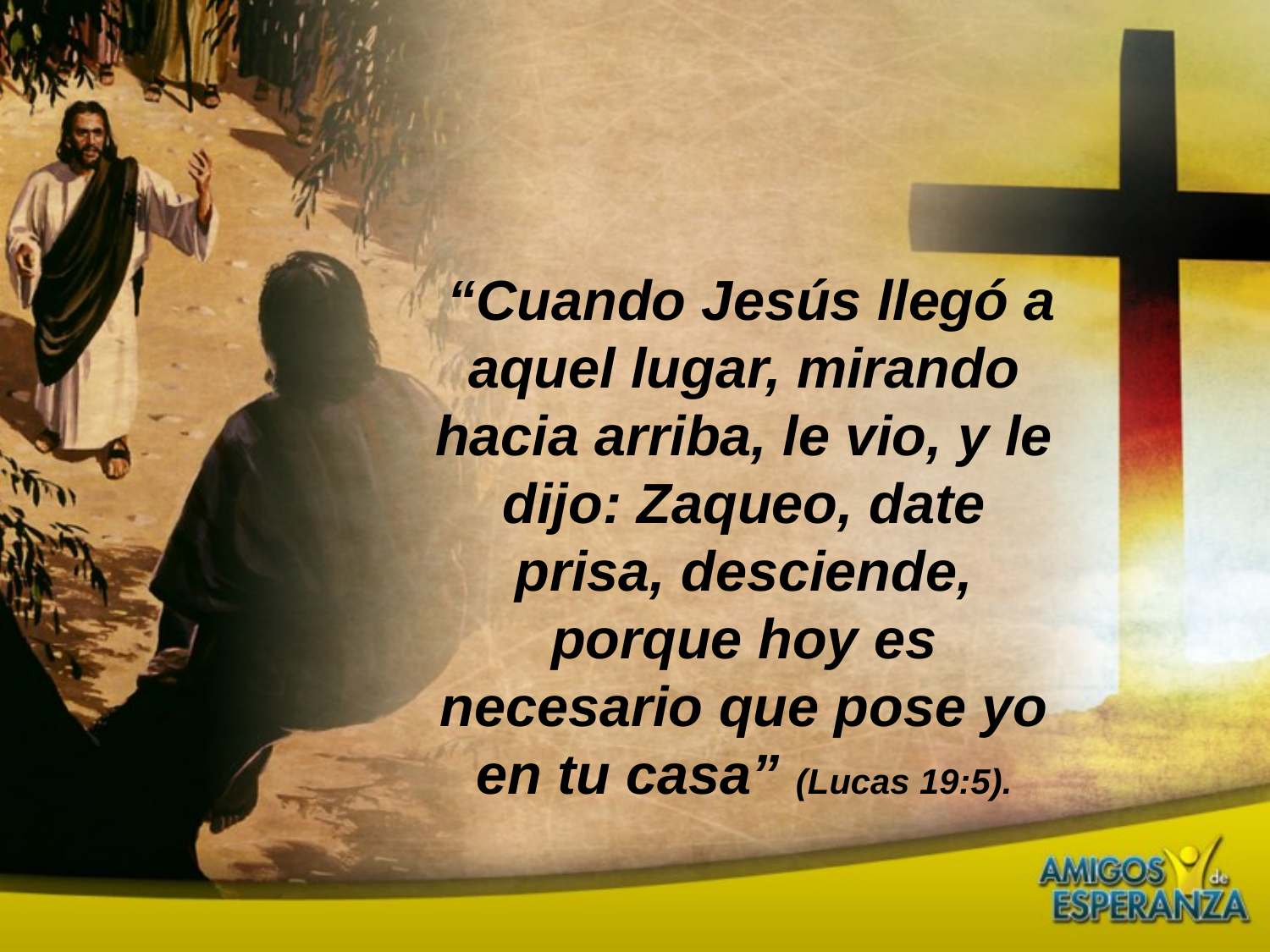

“Cuando Jesús llegó a aquel lugar, mirando hacia arriba, le vio, y le dijo: Zaqueo, date prisa, desciende, porque hoy es necesario que pose yo en tu casa” (Lucas 19:5).